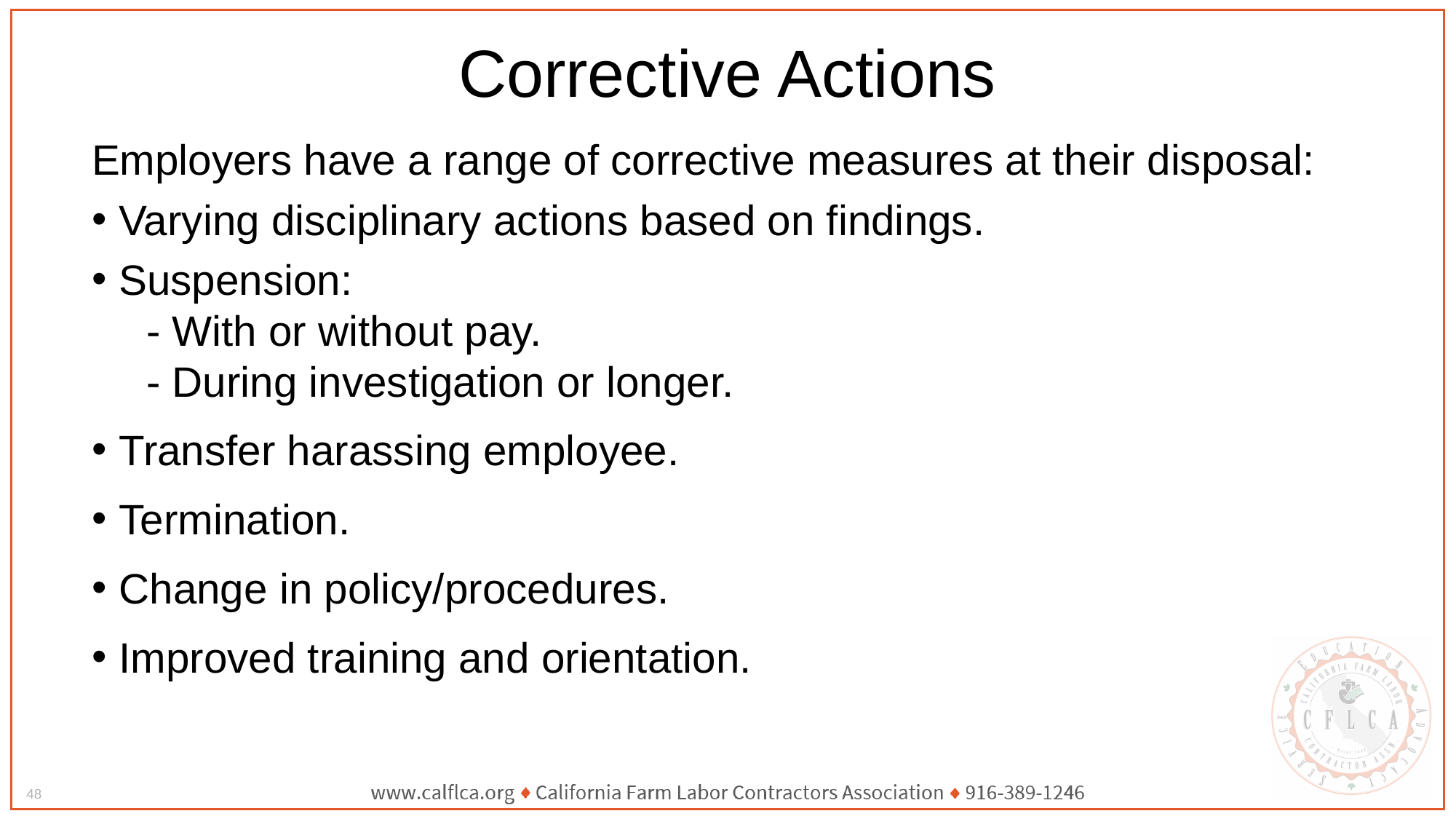

# Corrective Actions
Employers have a range of corrective measures at their disposal:
Varying disciplinary actions based on findings.
Suspension:
- With or without pay.
- During investigation or longer.
Transfer harassing employee.
Termination.
Change in policy/procedures.
Improved training and orientation.
48